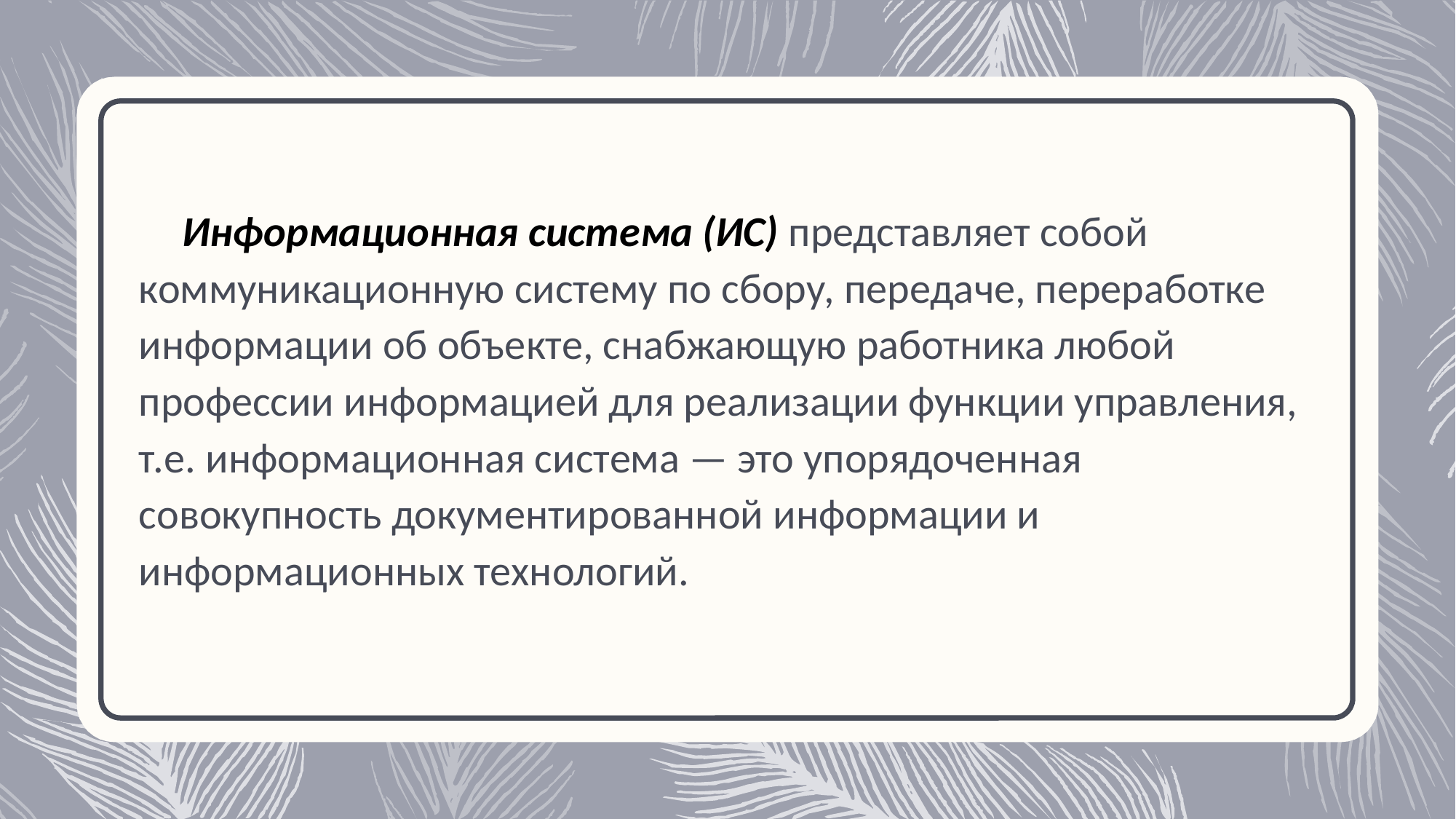

Информационная система (ИС) представляет собой коммуникационную систему по сбору, передаче, переработке информации об объекте, снабжающую работника любой профессии информацией для реализации функции управления, т.е. информационная система — это упорядоченная совокупность документированной информации и информационных технологий.